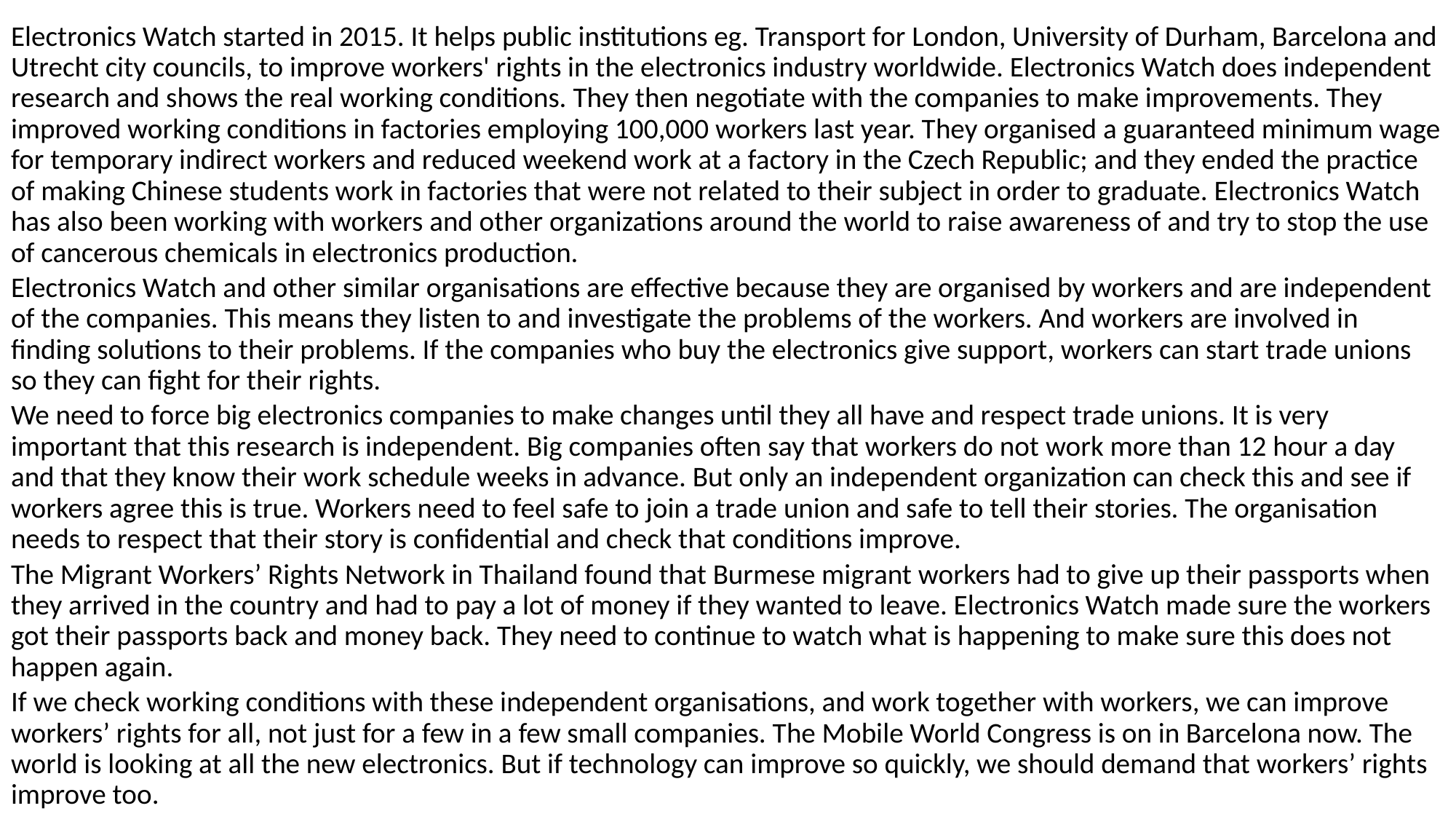

Electronics Watch started in 2015. It helps public institutions eg. Transport for London, University of Durham, Barcelona and Utrecht city councils, to improve workers' rights in the electronics industry worldwide. Electronics Watch does independent research and shows the real working conditions. They then negotiate with the companies to make improvements. They improved working conditions in factories employing 100,000 workers last year. They organised a guaranteed minimum wage for temporary indirect workers and reduced weekend work at a factory in the Czech Republic; and they ended the practice of making Chinese students work in factories that were not related to their subject in order to graduate. Electronics Watch has also been working with workers and other organizations around the world to raise awareness of and try to stop the use of cancerous chemicals in electronics production.
Electronics Watch and other similar organisations are effective because they are organised by workers and are independent of the companies. This means they listen to and investigate the problems of the workers. And workers are involved in finding solutions to their problems. If the companies who buy the electronics give support, workers can start trade unions so they can fight for their rights.
We need to force big electronics companies to make changes until they all have and respect trade unions. It is very important that this research is independent. Big companies often say that workers do not work more than 12 hour a day and that they know their work schedule weeks in advance. But only an independent organization can check this and see if workers agree this is true. Workers need to feel safe to join a trade union and safe to tell their stories. The organisation needs to respect that their story is confidential and check that conditions improve.
The Migrant Workers’ Rights Network in Thailand found that Burmese migrant workers had to give up their passports when they arrived in the country and had to pay a lot of money if they wanted to leave. Electronics Watch made sure the workers got their passports back and money back. They need to continue to watch what is happening to make sure this does not happen again.
If we check working conditions with these independent organisations, and work together with workers, we can improve workers’ rights for all, not just for a few in a few small companies. The Mobile World Congress is on in Barcelona now. The world is looking at all the new electronics. But if technology can improve so quickly, we should demand that workers’ rights improve too.